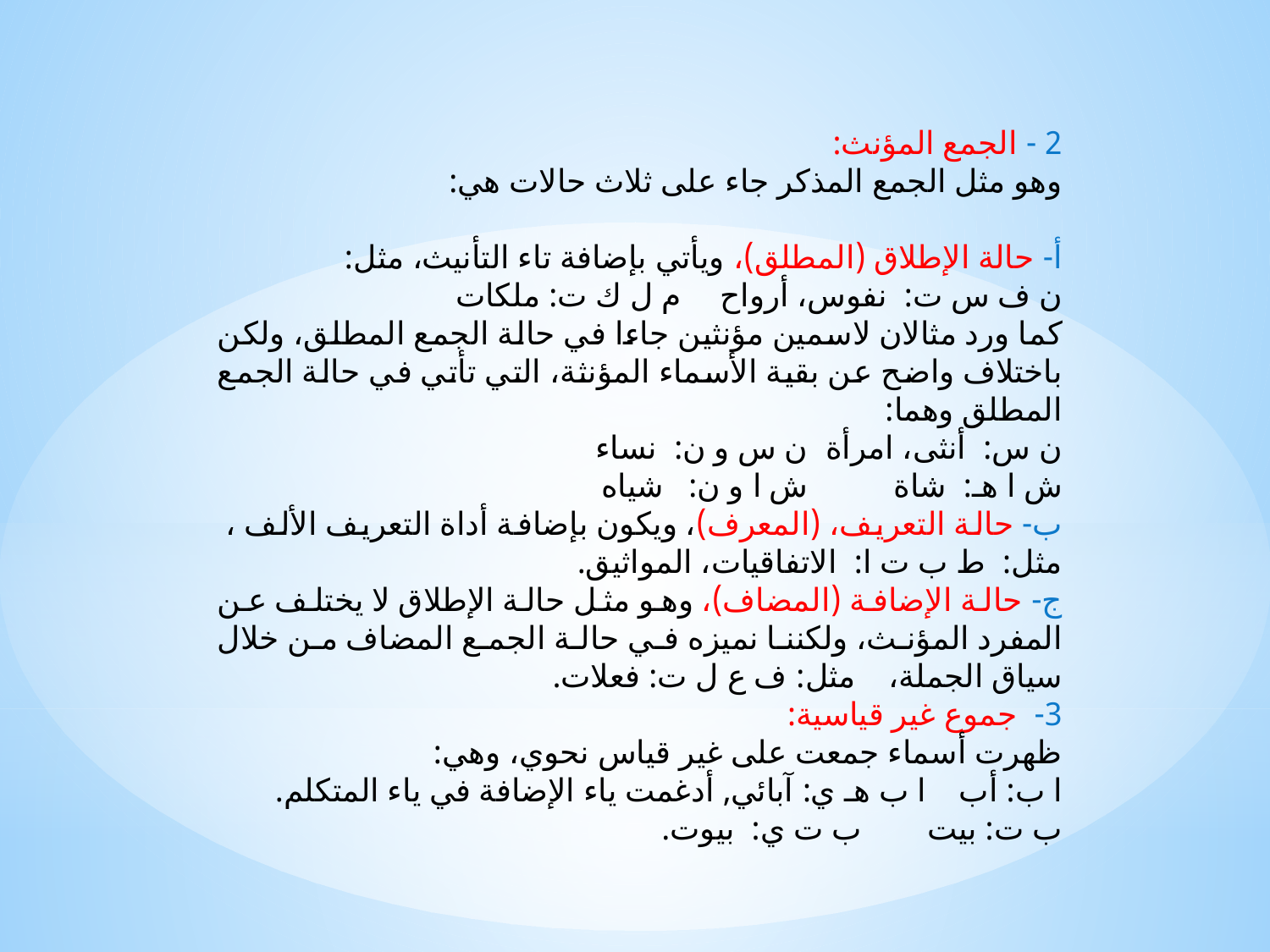

2 - الجمع المؤنث:
وهو مثل الجمع المذكر جاء على ثلاث حالات هي:

أ- حالة الإطلاق (المطلق)، ويأتي بإضافة تاء التأنيث، مثل:
ن ف س ت:  نفوس، أرواح		م ل ك ت: ملكات
كما ورد مثالان لاسمين مؤنثين جاءا في حالة الجمع المطلق، ولكن باختلاف واضح عن بقية الأسماء المؤنثة، التي تأتي في حالة الجمع المطلق وهما:
ن س:  أنثى، امرأة		ن س و ن:  نساء
ش ا هـ:  شاة		ش ا و ن:   شياه
ب- حالة التعريف، (المعرف)، ويكون بإضافة أداة التعريف الألف ،  مثل:  ط ب ت ا:  الاتفاقيات، المواثيق.
ج- حالة الإضافة (المضاف)، وهو مثل حالة الإطلاق لا يختلف عن المفرد المؤنث، ولكننا نميزه في حالة الجمع المضاف من خلال سياق الجملة،    مثل: 	ف ع ل ت: فعلات.
3-  جموع غير قياسية:
ظهرت أسماء جمعت على غير قياس نحوي، وهي:
ا ب: أب 	   ا ب هـ ي: آبائي, أدغمت ياء الإضافة في ياء المتكلم.
ب ت: بيت        ب ت ي:  بيوت.